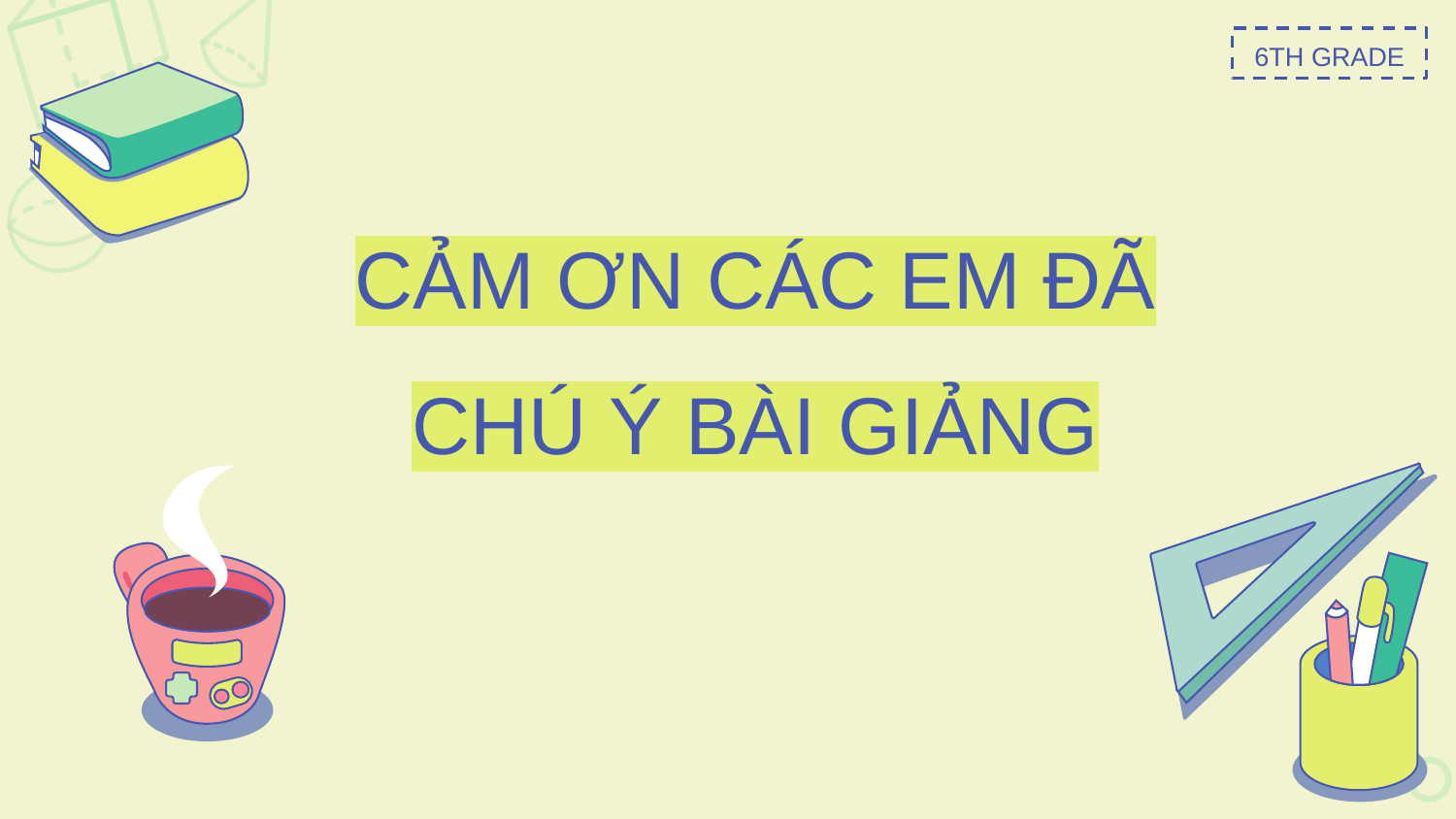

6TH GRADE

# CẢM ƠN CÁC EM ĐÃ CHÚ Ý BÀI GIẢNG